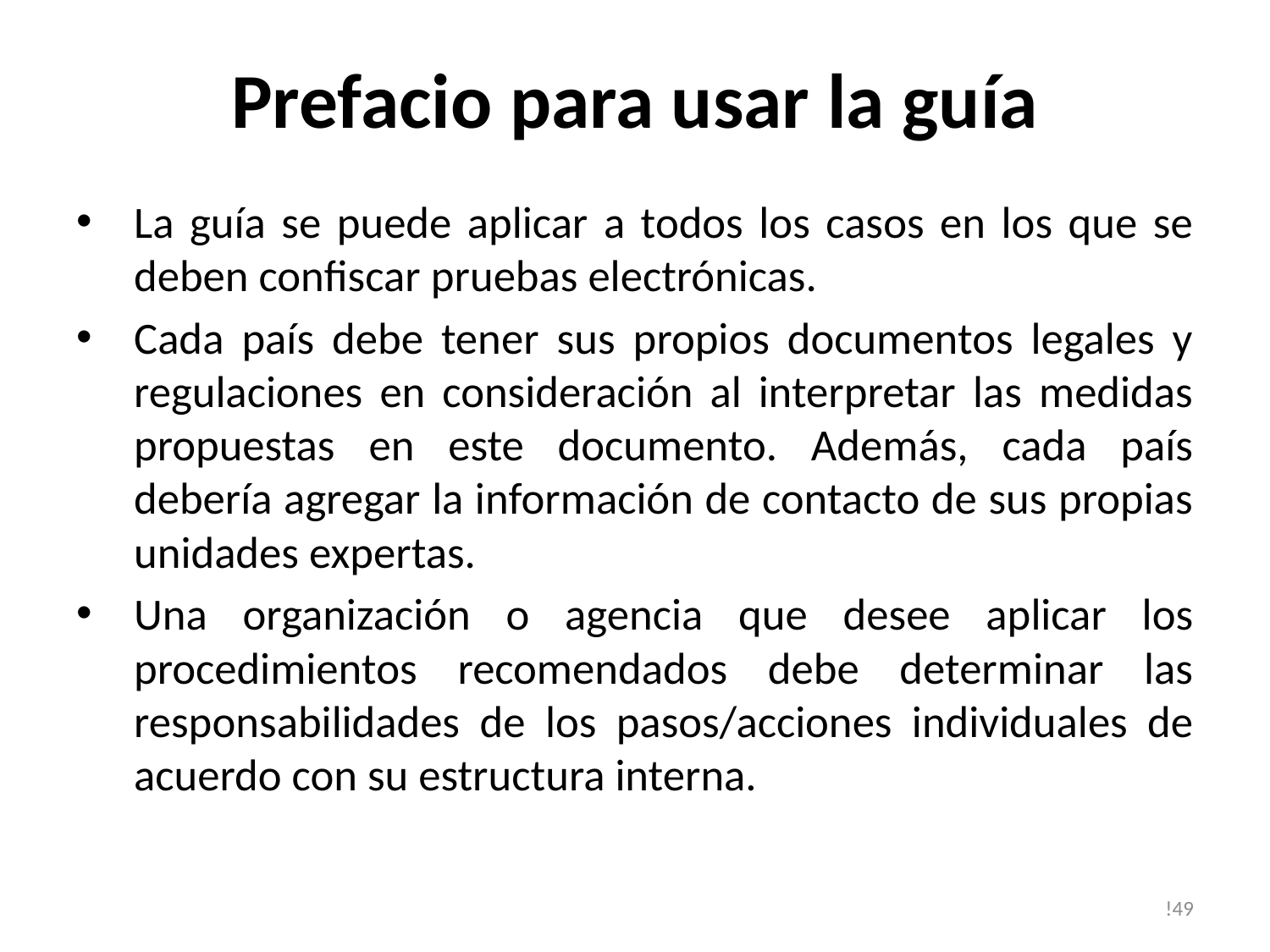

# Prefacio para usar la guía
La guía se puede aplicar a todos los casos en los que se deben confiscar pruebas electrónicas.
Cada país debe tener sus propios documentos legales y regulaciones en consideración al interpretar las medidas propuestas en este documento. Además, cada país debería agregar la información de contacto de sus propias unidades expertas.
Una organización o agencia que desee aplicar los procedimientos recomendados debe determinar las responsabilidades de los pasos/acciones individuales de acuerdo con su estructura interna.
!49